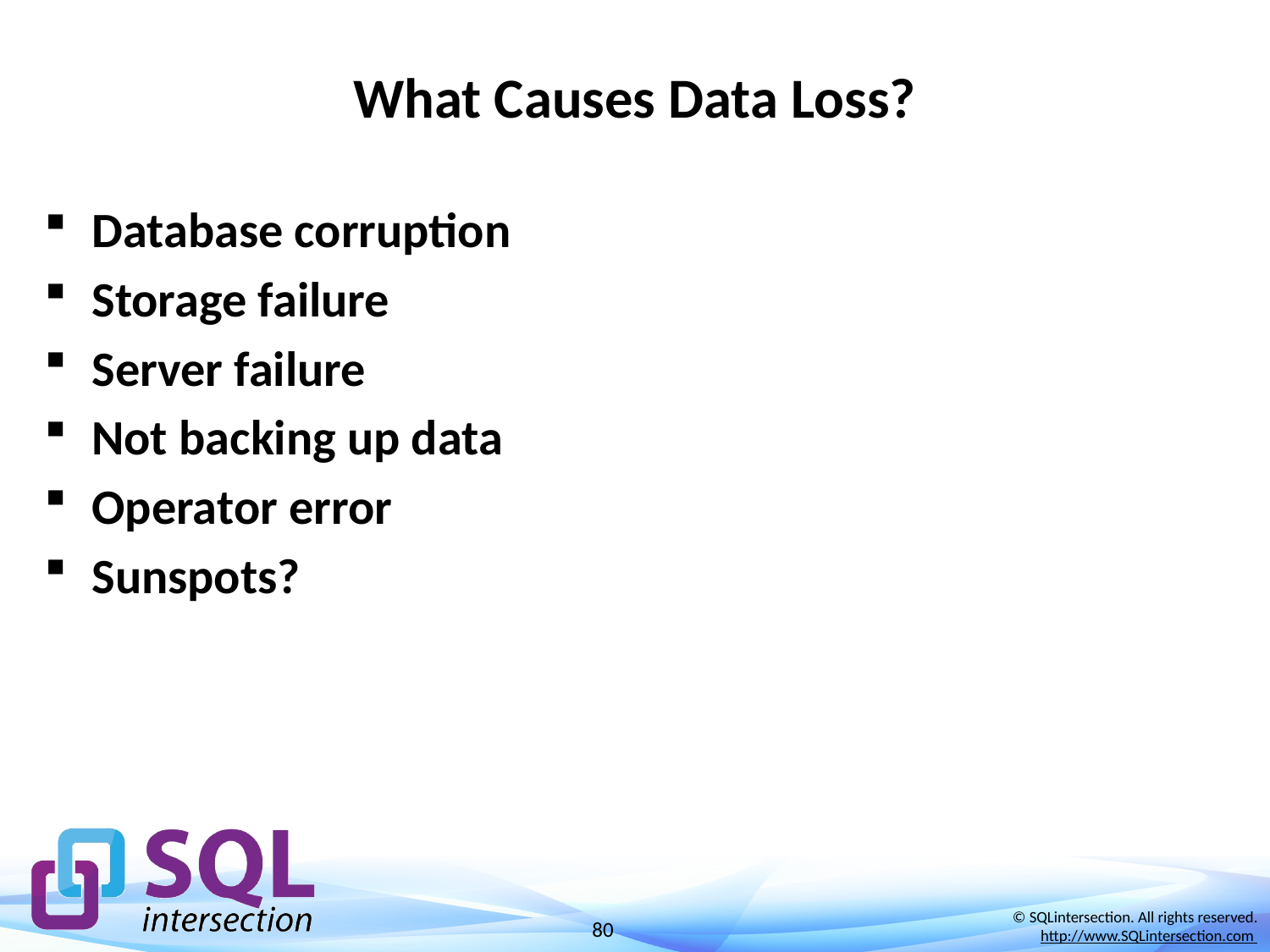

# What Causes Data Loss?
Database corruption
Storage failure
Server failure
Not backing up data
Operator error
Sunspots?